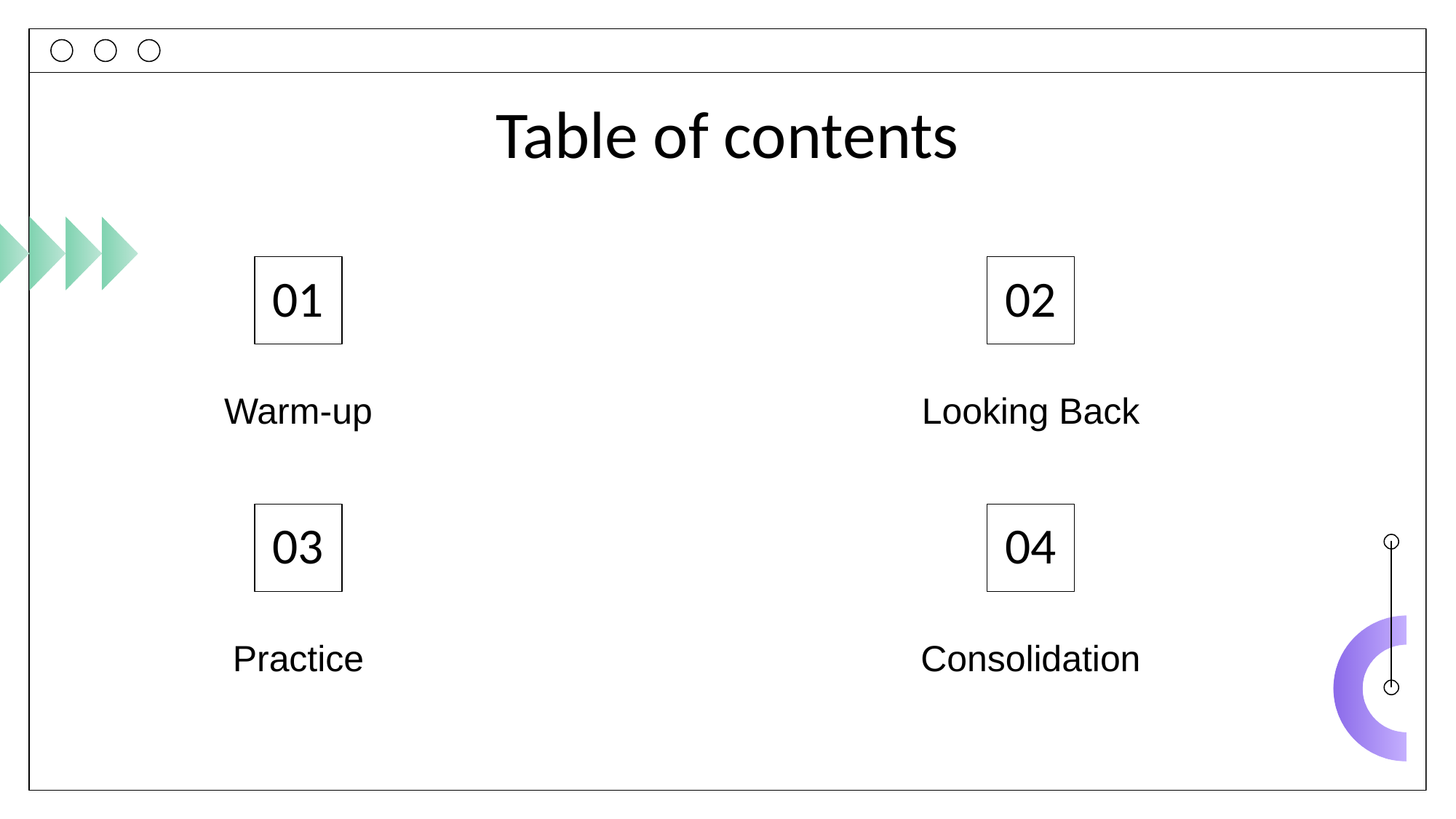

# Table of contents
01
02
Warm-up
Looking Back
03
04
Practice
Consolidation